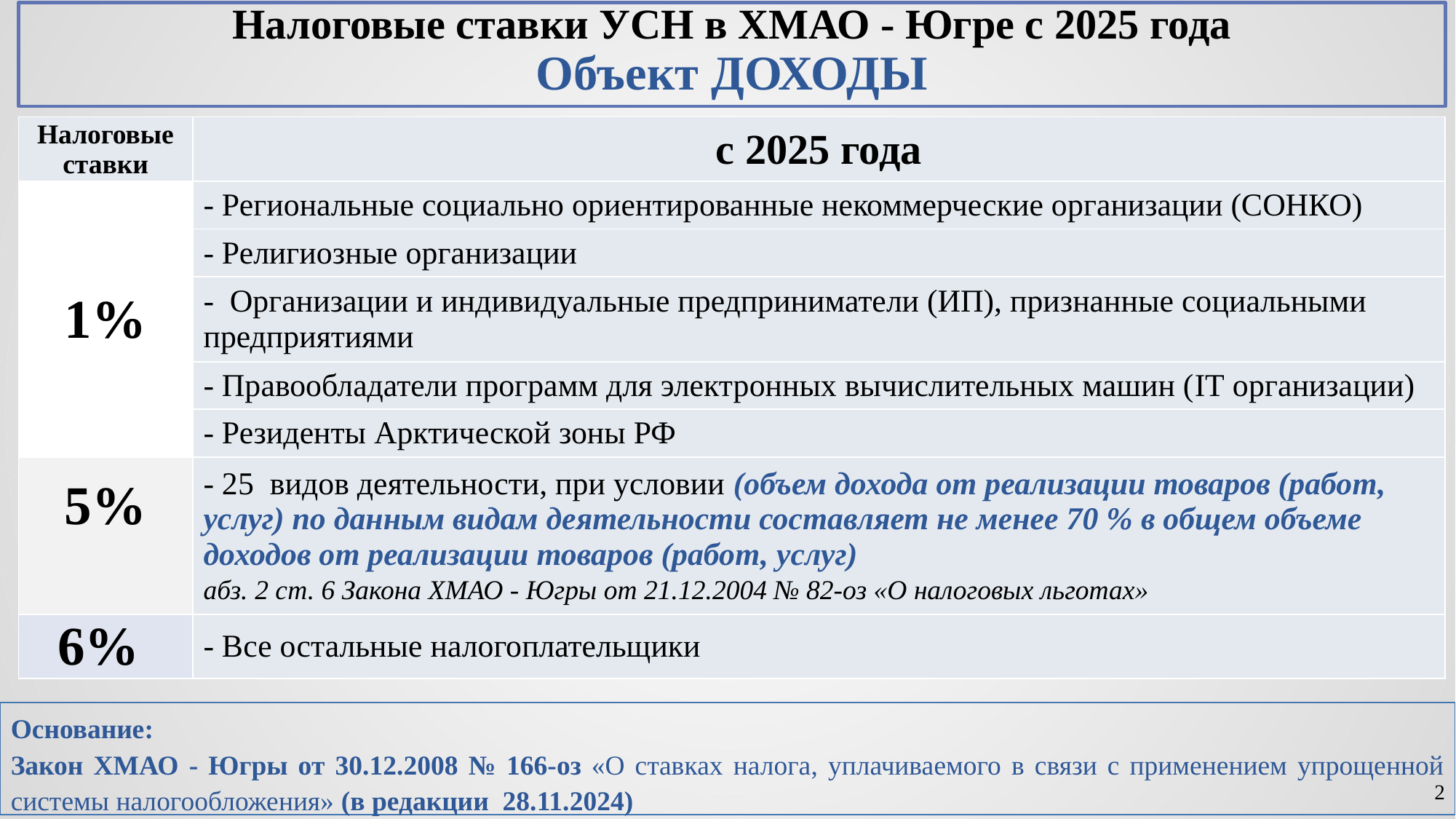

# Налоговые ставки УСН в ХМАО - Югре с 2025 года Объект ДОХОДЫ

| Налоговые ставки | с 2025 года |
| --- | --- |
| 1% | - Региональные социально ориентированные некоммерческие организации (СОНКО) |
|  | - Религиозные организации |
|  | - Организации и индивидуальные предприниматели (ИП), признанные социальными предприятиями |
|  | - Правообладатели программ для электронных вычислительных машин (IT организации) |
|  | - Резиденты Арктической зоны РФ |
| 5% | - 25 видов деятельности, при условии (объем дохода от реализации товаров (работ, услуг) по данным видам деятельности составляет не менее 70 % в общем объеме доходов от реализации товаров (работ, услуг) абз. 2 ст. 6 Закона ХМАО - Югры от 21.12.2004 № 82-оз «О налоговых льготах» |
| 6% | - Все остальные налогоплательщики |
Основание:
Закон ХМАО - Югры от 30.12.2008 № 166-оз «О ставках налога, уплачиваемого в связи с применением упрощенной системы налогообложения» (в редакции  28.11.2024)

2